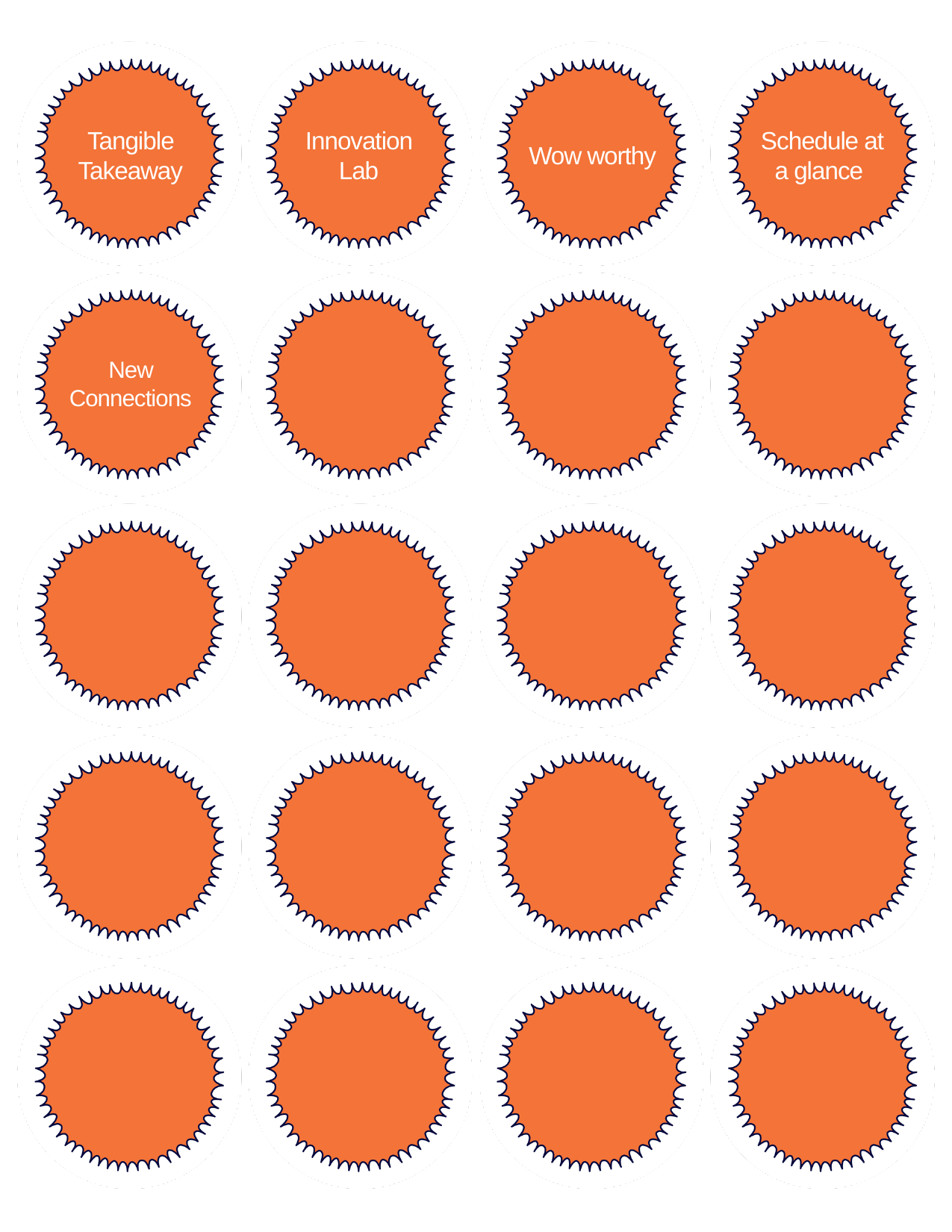

Innovation Lab
Wow worthy
Schedule at a glance
# Tangible Takeaway
New Connections